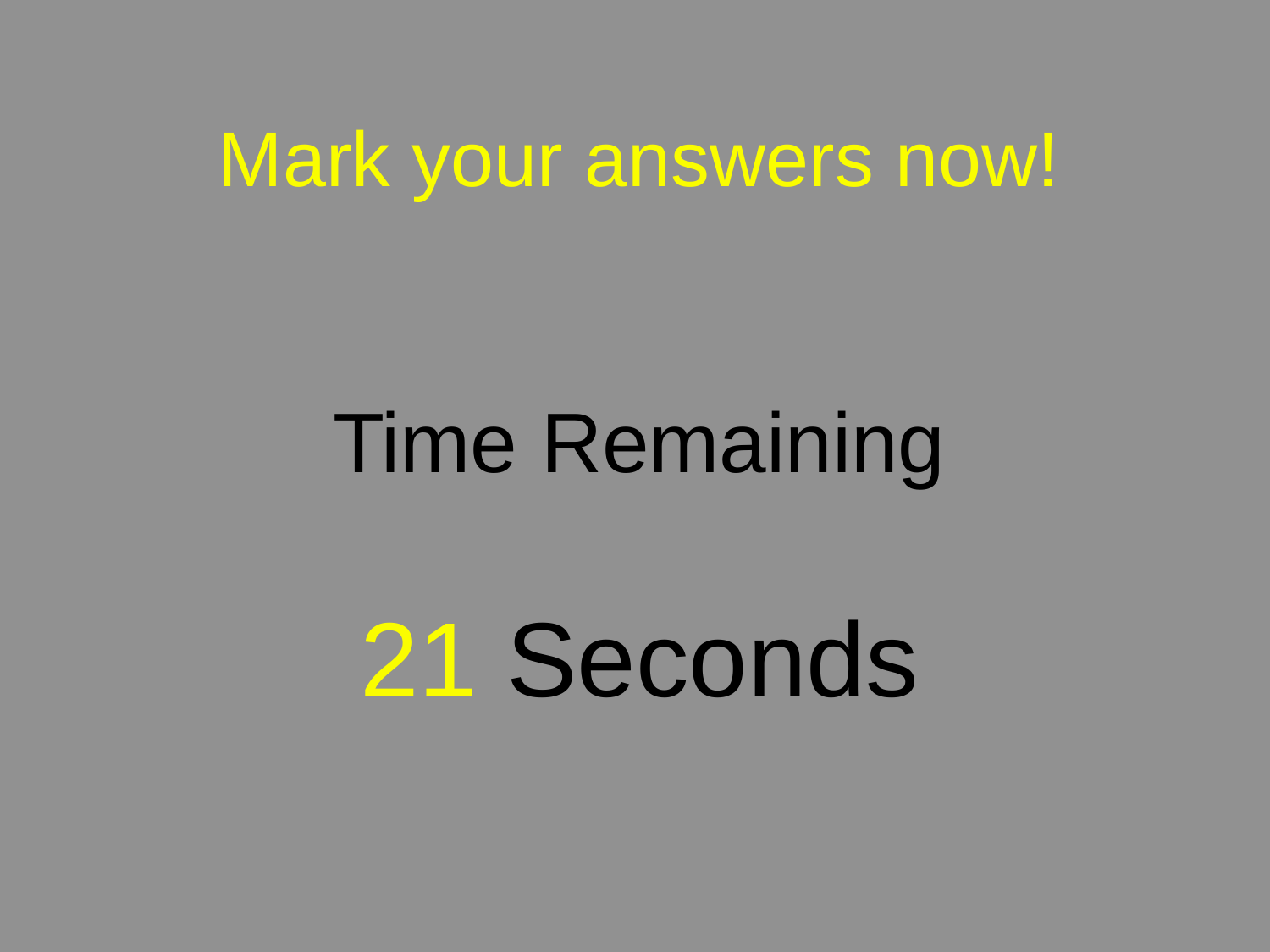

# Mark your answers now! Time Remaining 21 Seconds